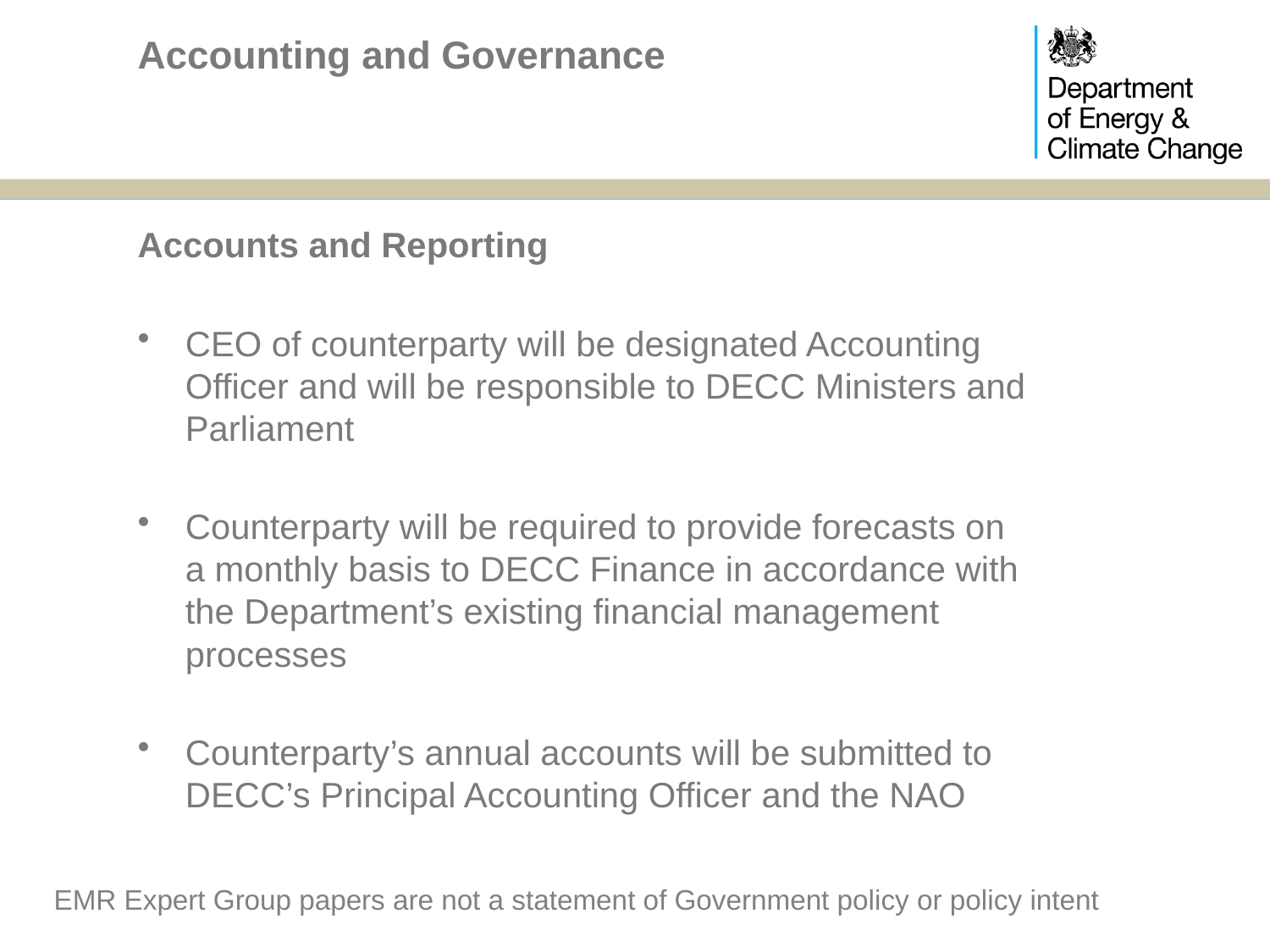

# Accounting and Governance
Accounts and Reporting

CEO of counterparty will be designated Accounting Officer and will be responsible to DECC Ministers and Parliament

Counterparty will be required to provide forecasts on a monthly basis to DECC Finance in accordance with the Department’s existing financial management processes

Counterparty’s annual accounts will be submitted to DECC’s Principal Accounting Officer and the NAO

EMR Expert Group papers are not a statement of Government policy or policy intent